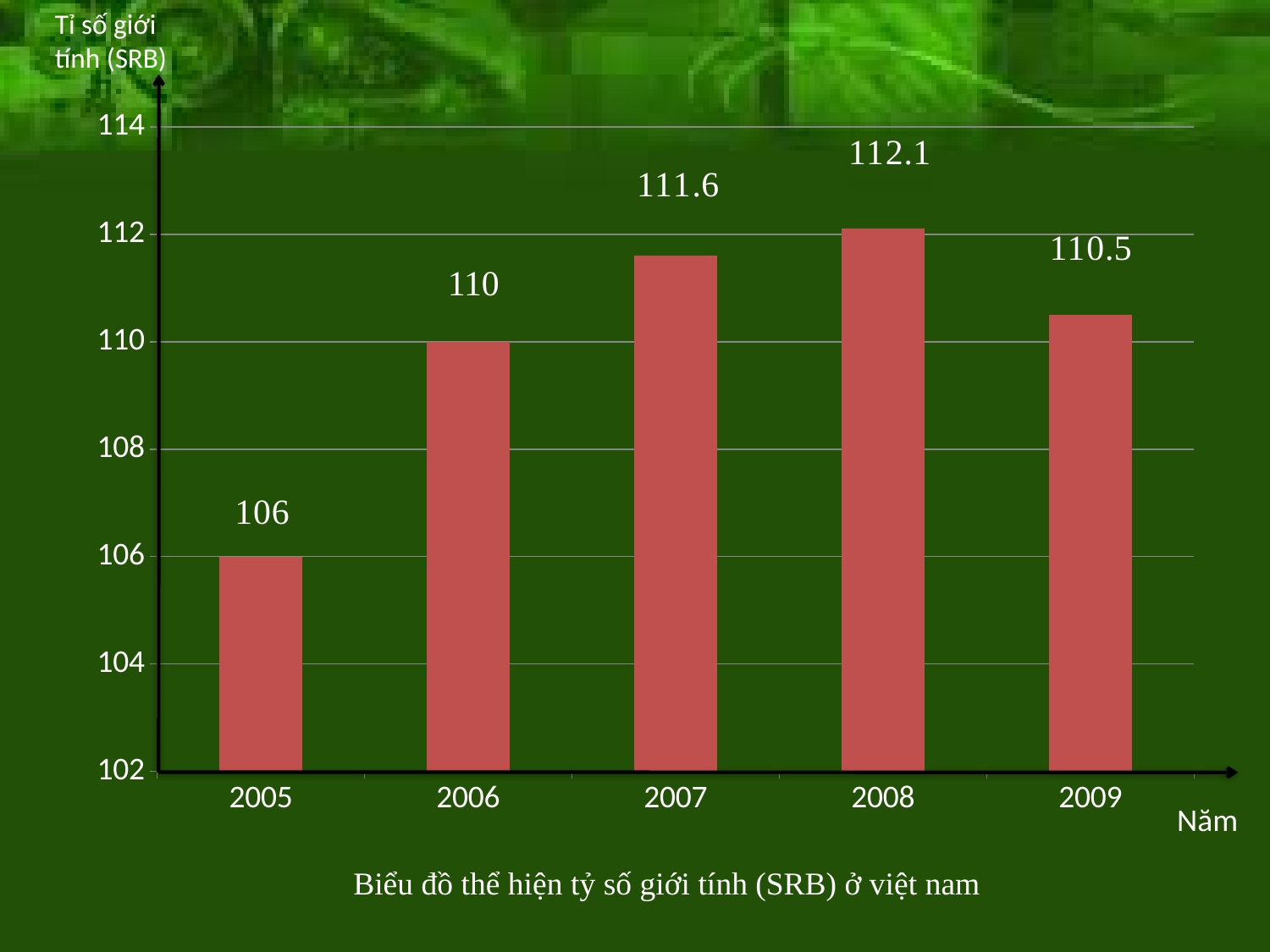

Tỉ số giới tính (SRB)

### Chart

| Category | Column3 |
|---|---|
| 2005 | 106.0 |
| 2006 | 110.0 |
| 2007 | 111.6 |
| 2008 | 112.1 |
| 2009 | 110.5 |
110
Năm
Biểu đồ thể hiện tỷ số giới tính (SRB) ở việt nam